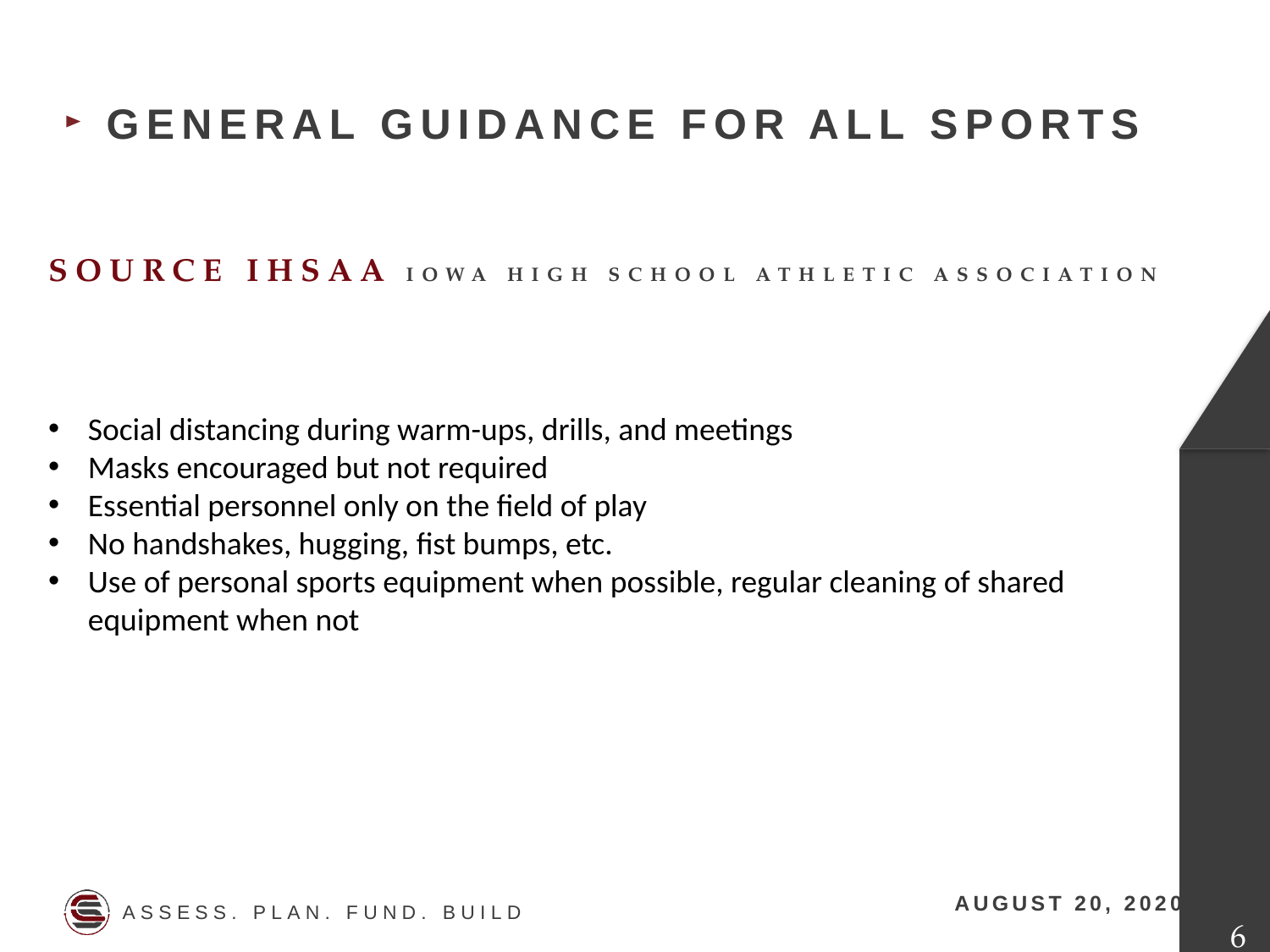

General guidance for all sports

Source IHSAA Iowa high school athletic association
Social distancing during warm-ups, drills, and meetings
Masks encouraged but not required
Essential personnel only on the field of play
No handshakes, hugging, fist bumps, etc.
Use of personal sports equipment when possible, regular cleaning of shared equipment when not

August 20, 2020

6